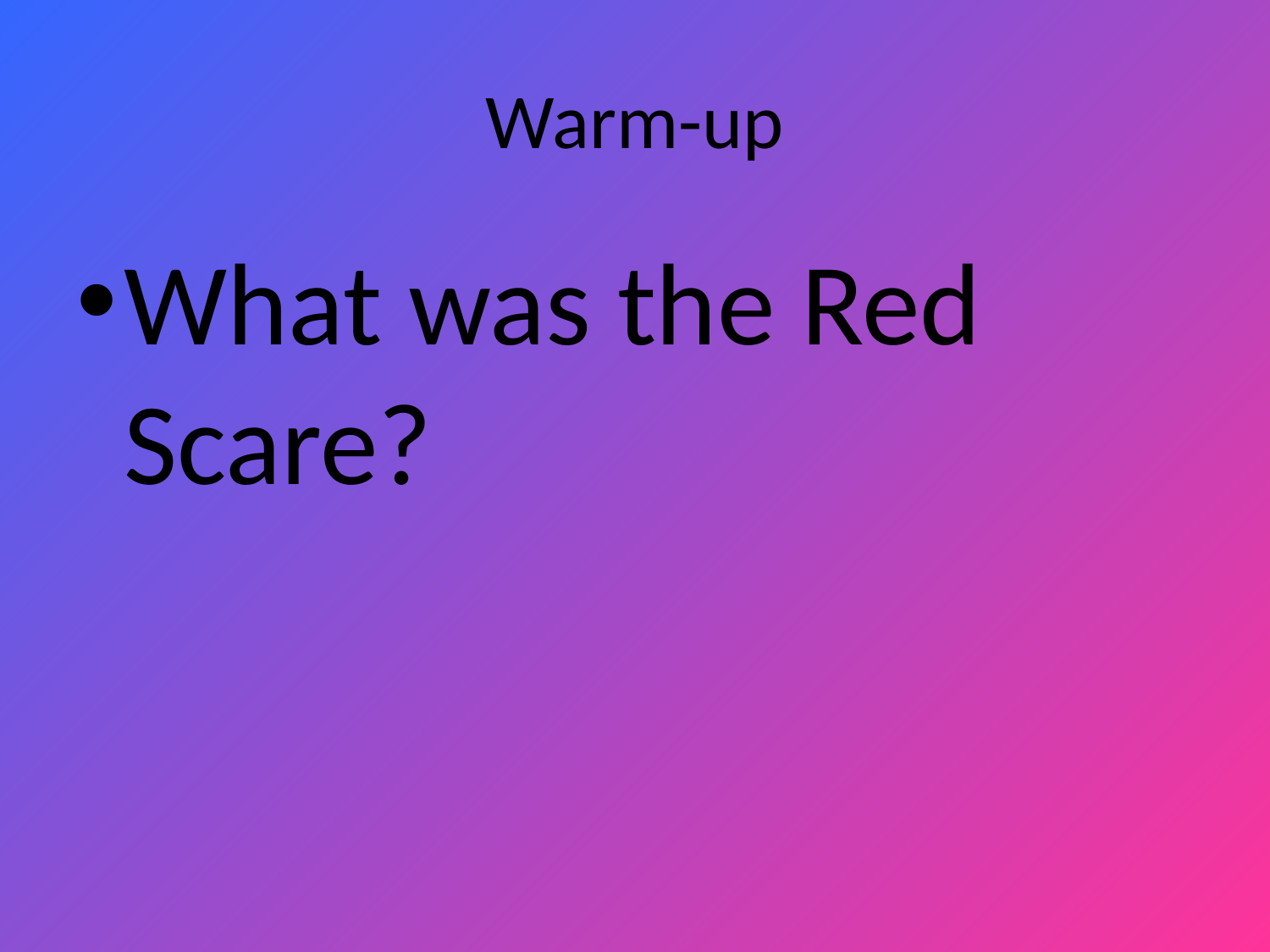

# Warm-up
What was the Red Scare?